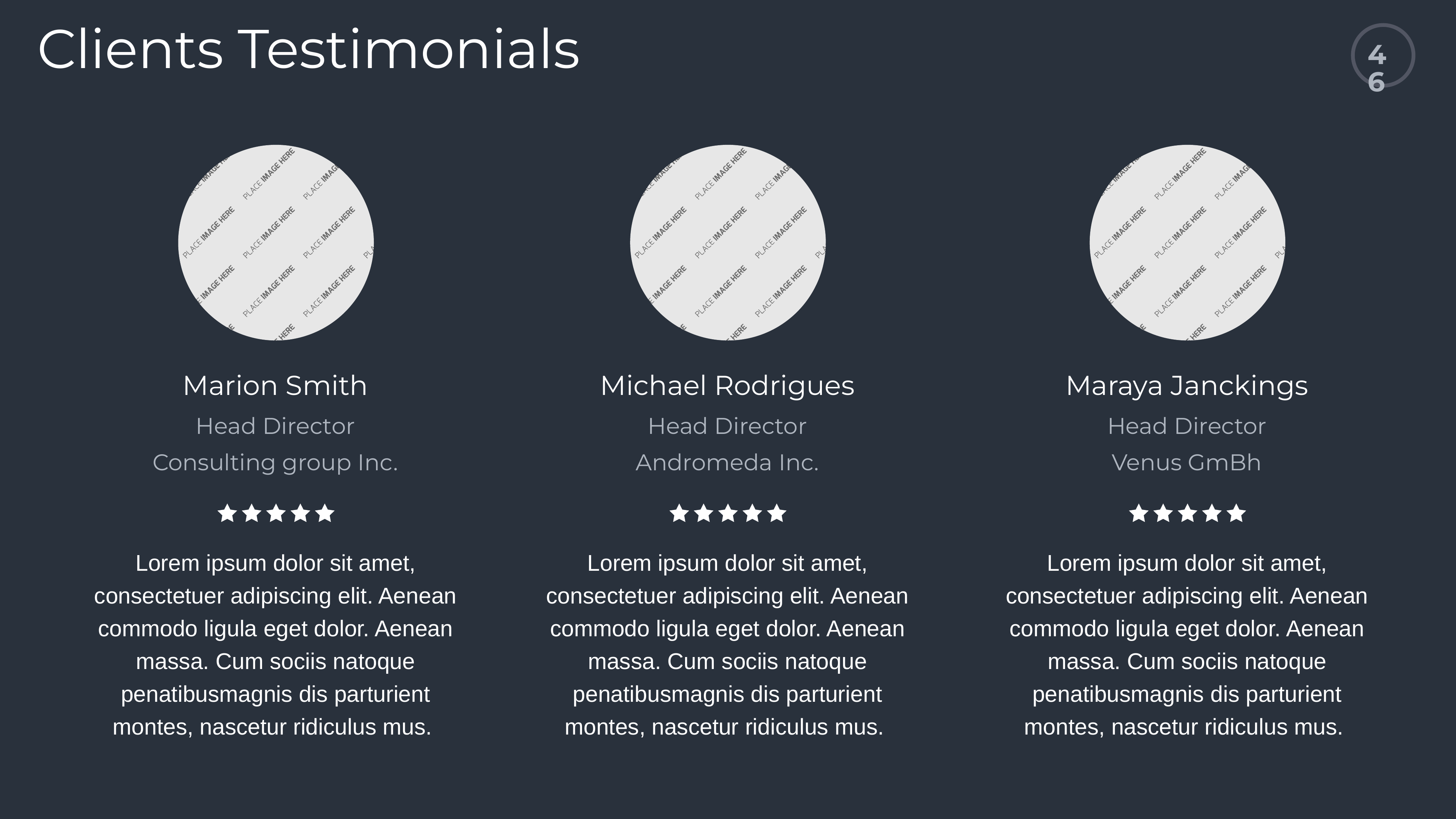

Clients Testimonials
46

Marion Smith
Michael Rodrigues
Maraya Janckings
Head Director
Head Director
Head Director
Venus GmBh
Consulting group Inc.
Andromeda Inc.

Lorem ipsum dolor sit amet, consectetuer adipiscing elit. Aenean commodo ligula eget dolor. Aenean massa. Cum sociis natoque penatibusmagnis dis parturient montes, nascetur ridiculus mus.
Lorem ipsum dolor sit amet, consectetuer adipiscing elit. Aenean commodo ligula eget dolor. Aenean massa. Cum sociis natoque penatibusmagnis dis parturient montes, nascetur ridiculus mus.
Lorem ipsum dolor sit amet, consectetuer adipiscing elit. Aenean commodo ligula eget dolor. Aenean massa. Cum sociis natoque penatibusmagnis dis parturient montes, nascetur ridiculus mus.